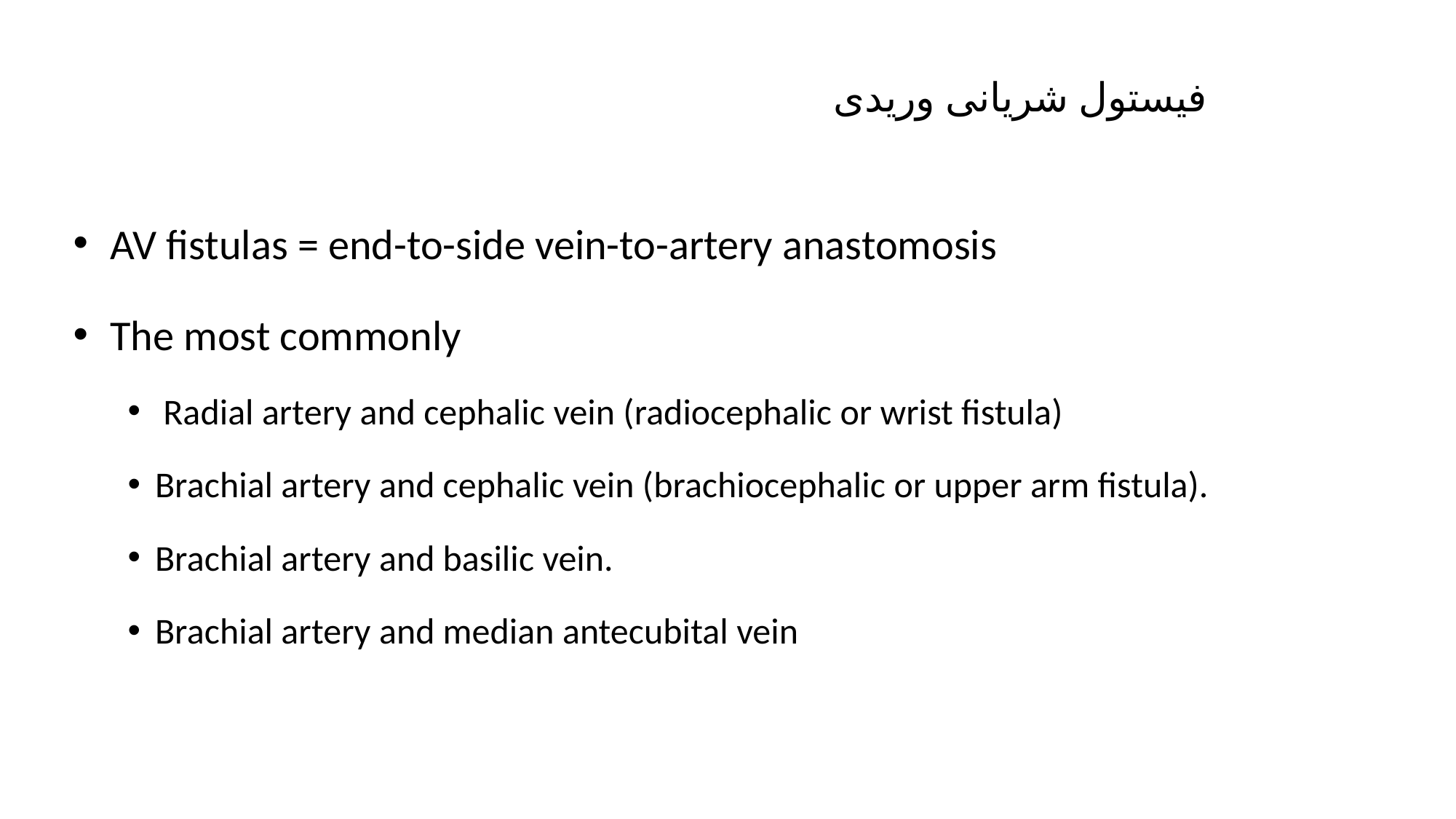

# فیستول شریانی وریدی
 AV fistulas = end-to-side vein-to-artery anastomosis
 The most commonly
 Radial artery and cephalic vein (radiocephalic or wrist fistula)
Brachial artery and cephalic vein (brachiocephalic or upper arm fistula).
Brachial artery and basilic vein.
Brachial artery and median antecubital vein